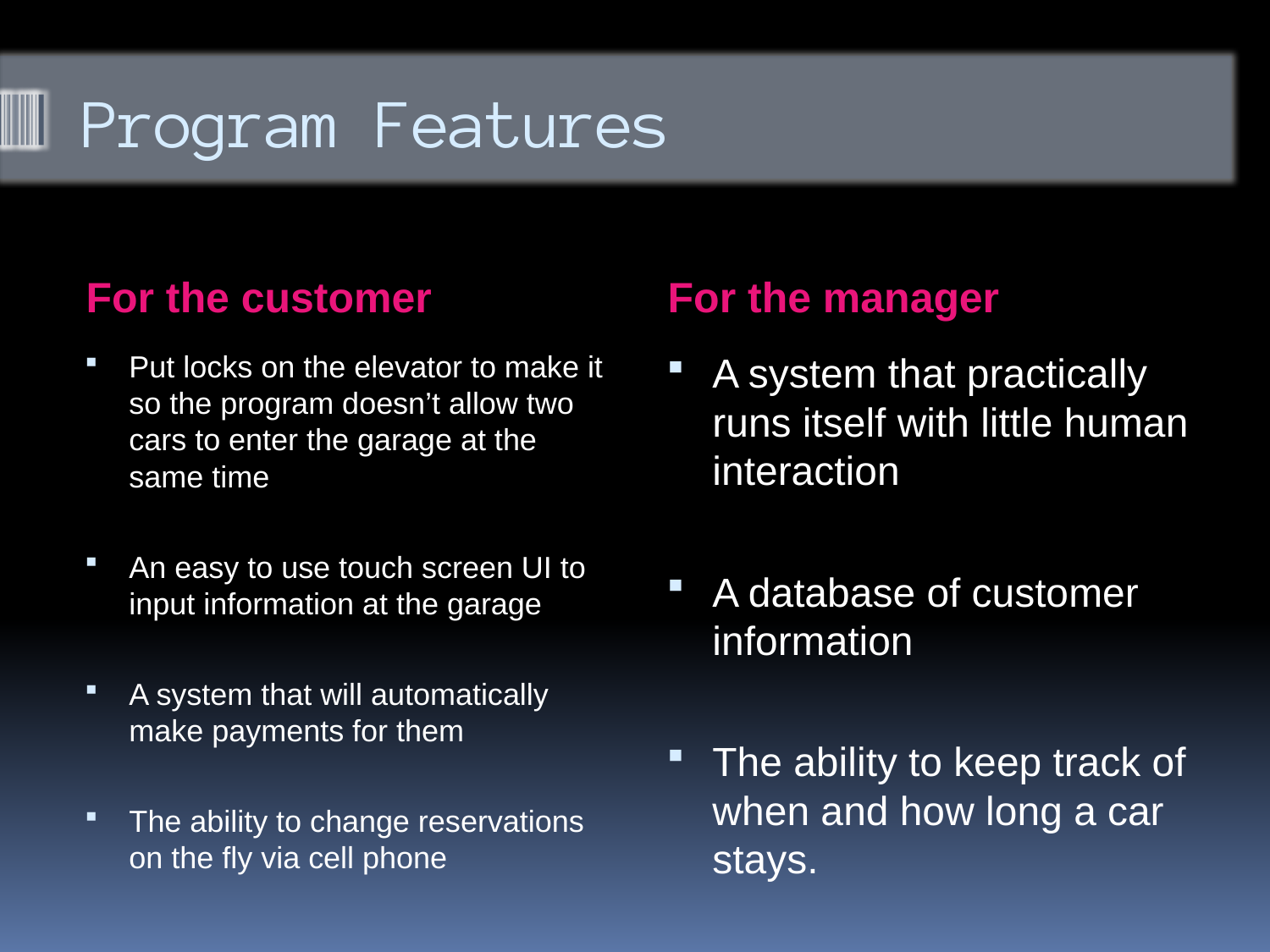

# Program Features
For the customer
For the manager
Put locks on the elevator to make it so the program doesn’t allow two cars to enter the garage at the same time

An easy to use touch screen UI to input information at the garage

A system that will automatically make payments for them

The ability to change reservations on the fly via cell phone
A system that practically runs itself with little human interaction

A database of customer information

The ability to keep track of when and how long a car stays.